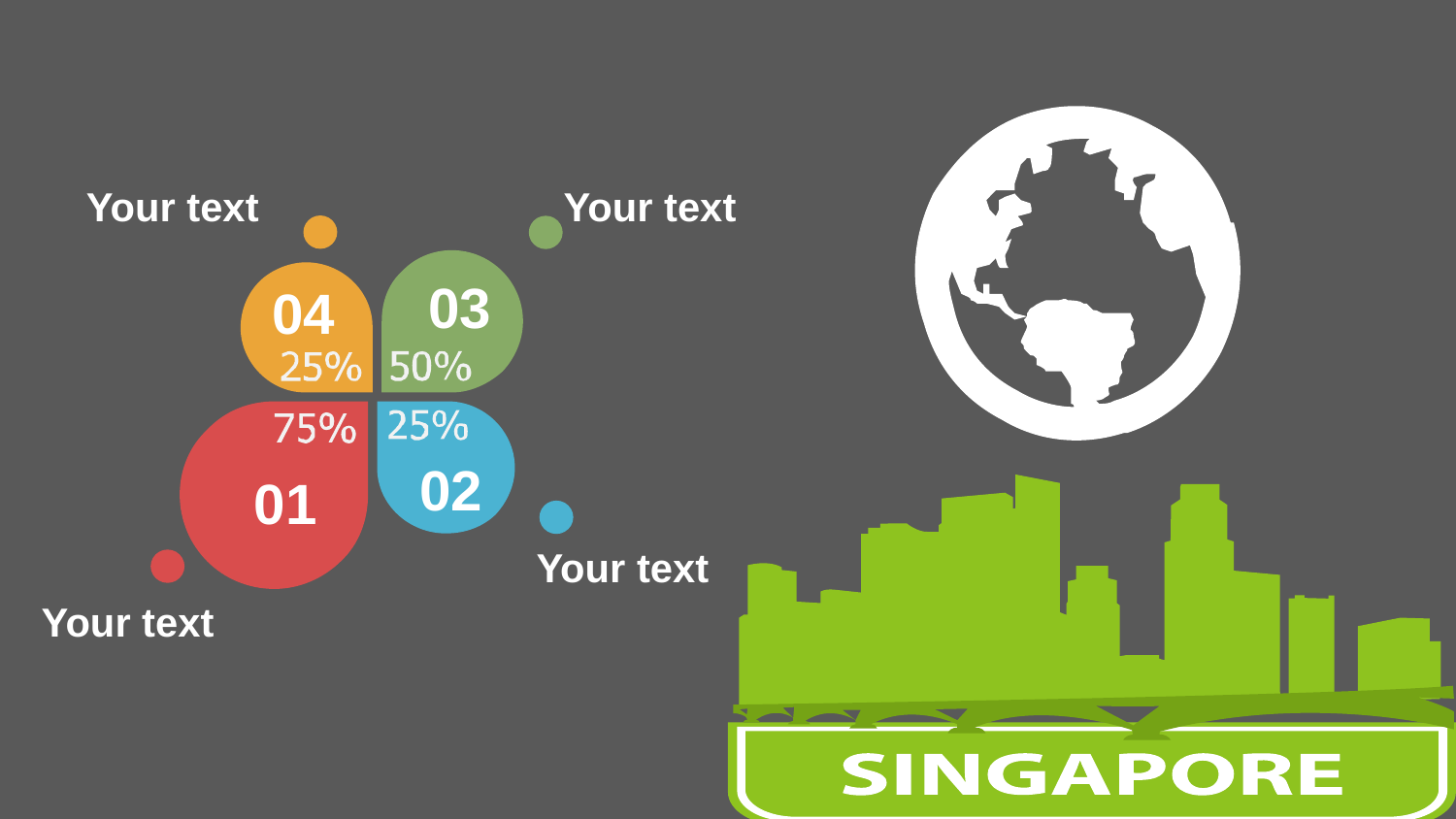

Your text
Your text

03
04

02
01

Your text

Your text